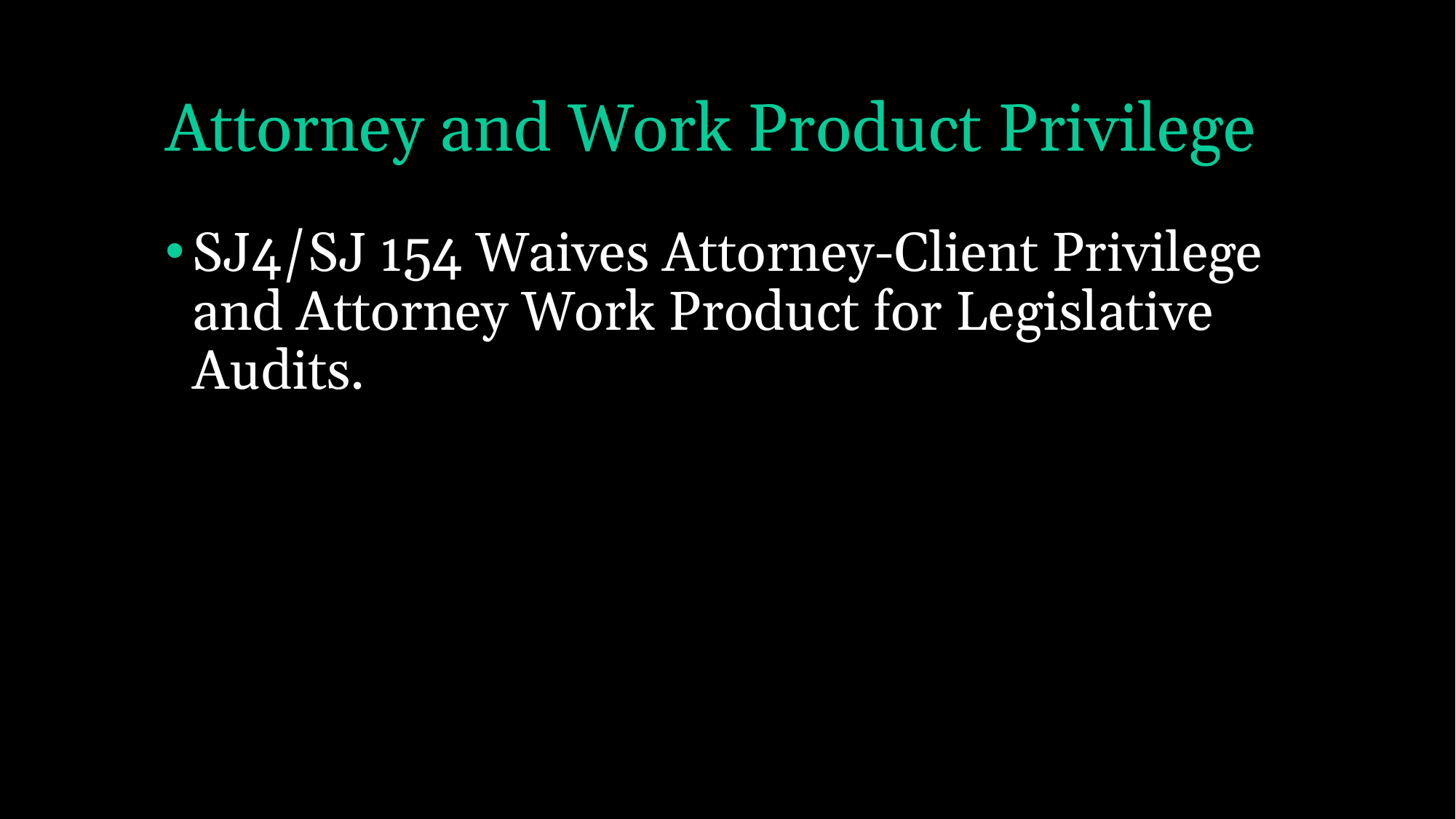

# Attorney and Work Product Privilege
SJ4/SJ 154 Waives Attorney-Client Privilege and Attorney Work Product for Legislative Audits.